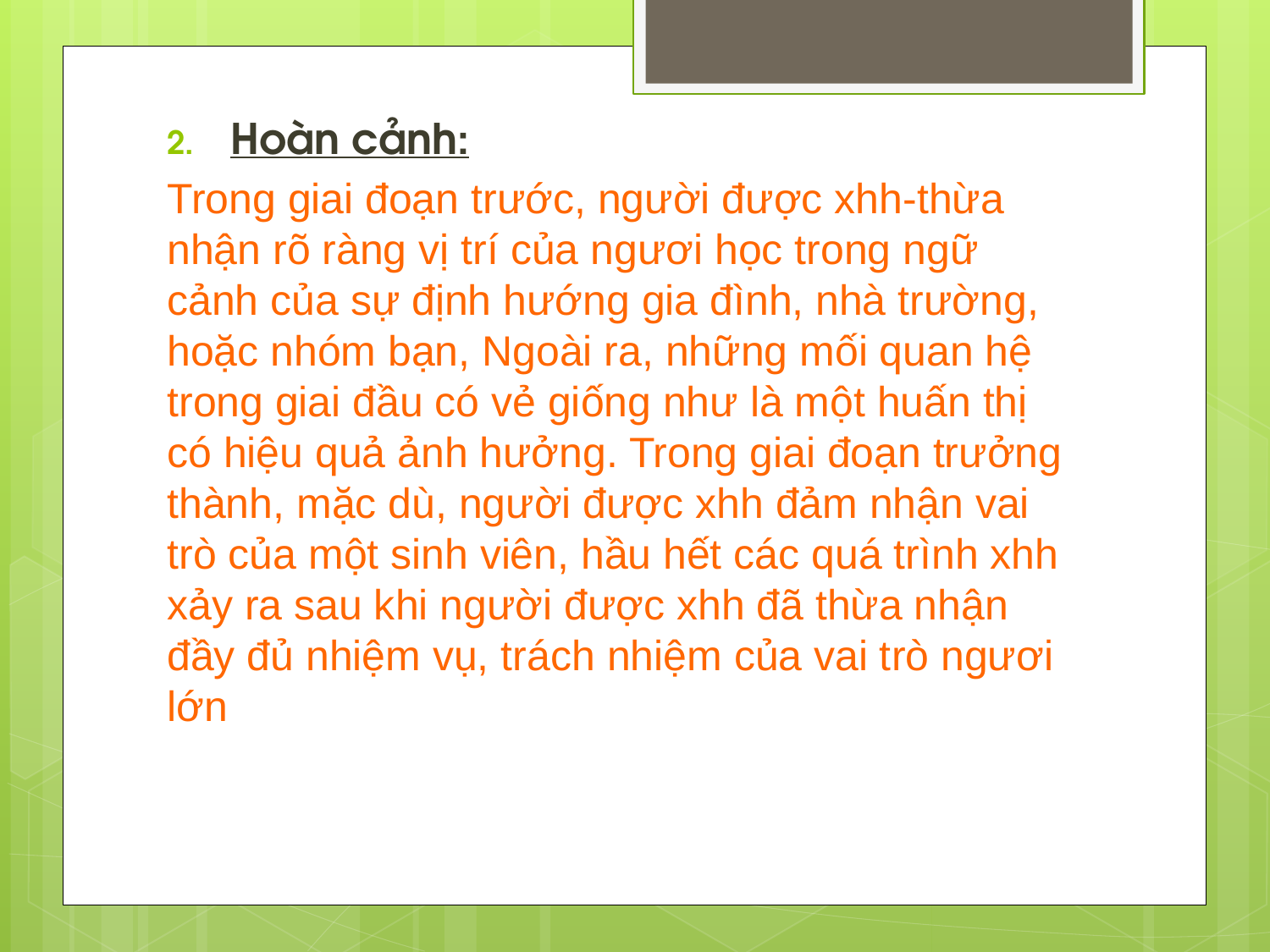

Hoàn cảnh:
Trong giai đoạn trước, người được xhh-thừa nhận rõ ràng vị trí của ngươi học trong ngữ cảnh của sự định hướng gia đình, nhà trường, hoặc nhóm bạn, Ngoài ra, những mối quan hệ trong giai đầu có vẻ giống như là một huấn thị có hiệu quả ảnh hưởng. Trong giai đoạn trưởng thành, mặc dù, người được xhh đảm nhận vai trò của một sinh viên, hầu hết các quá trình xhh xảy ra sau khi người được xhh đã thừa nhận đầy đủ nhiệm vụ, trách nhiệm của vai trò ngươi lớn